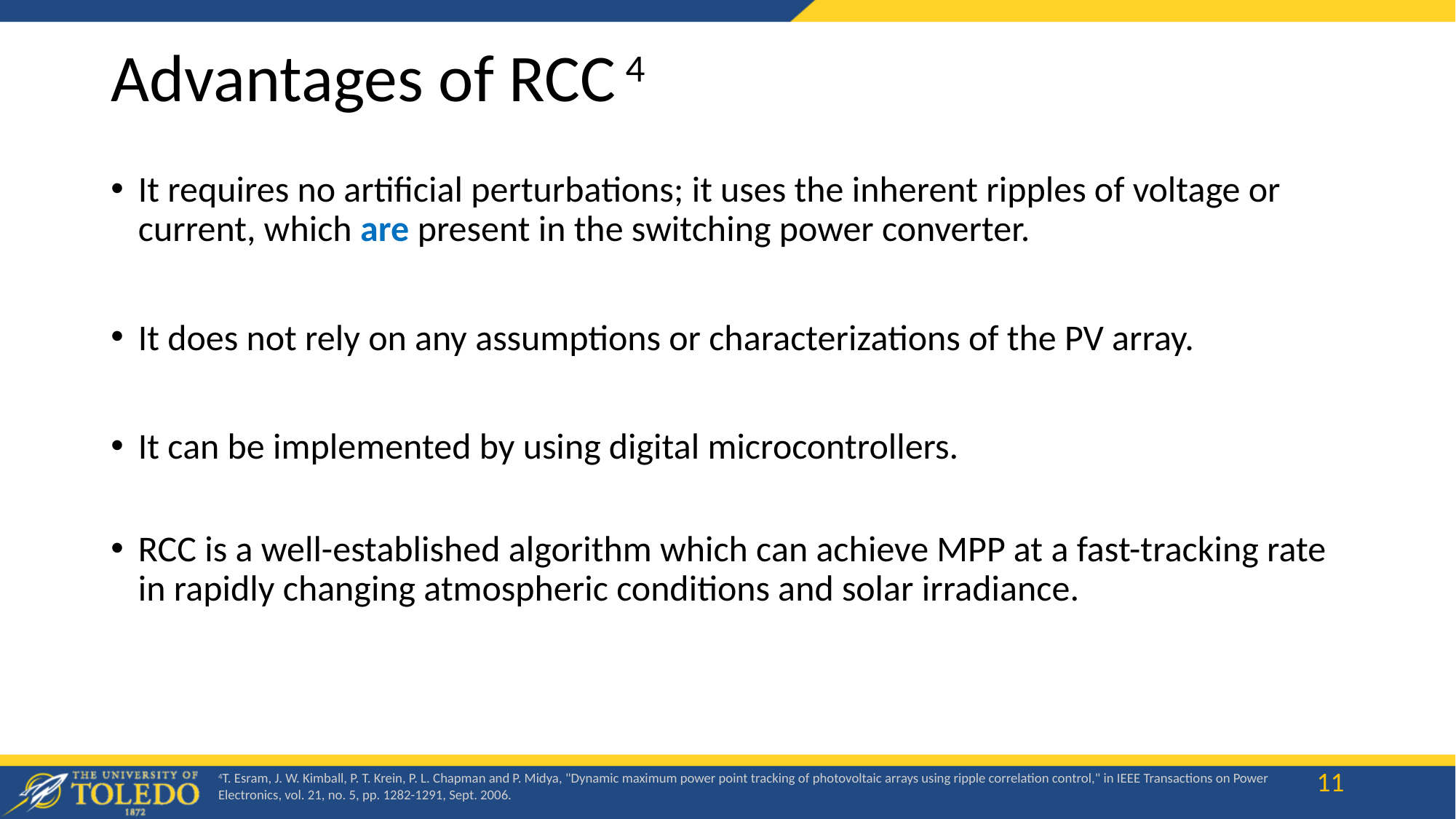

# Advantages of RCC 4
It requires no artificial perturbations; it uses the inherent ripples of voltage or current, which are present in the switching power converter.

It does not rely on any assumptions or characterizations of the PV array.

It can be implemented by using digital microcontrollers.

RCC is a well-established algorithm which can achieve MPP at a fast-tracking rate in rapidly changing atmospheric conditions and solar irradiance.
11
4T. Esram, J. W. Kimball, P. T. Krein, P. L. Chapman and P. Midya, "Dynamic maximum power point tracking of photovoltaic arrays using ripple correlation control," in IEEE Transactions on Power Electronics, vol. 21, no. 5, pp. 1282-1291, Sept. 2006.